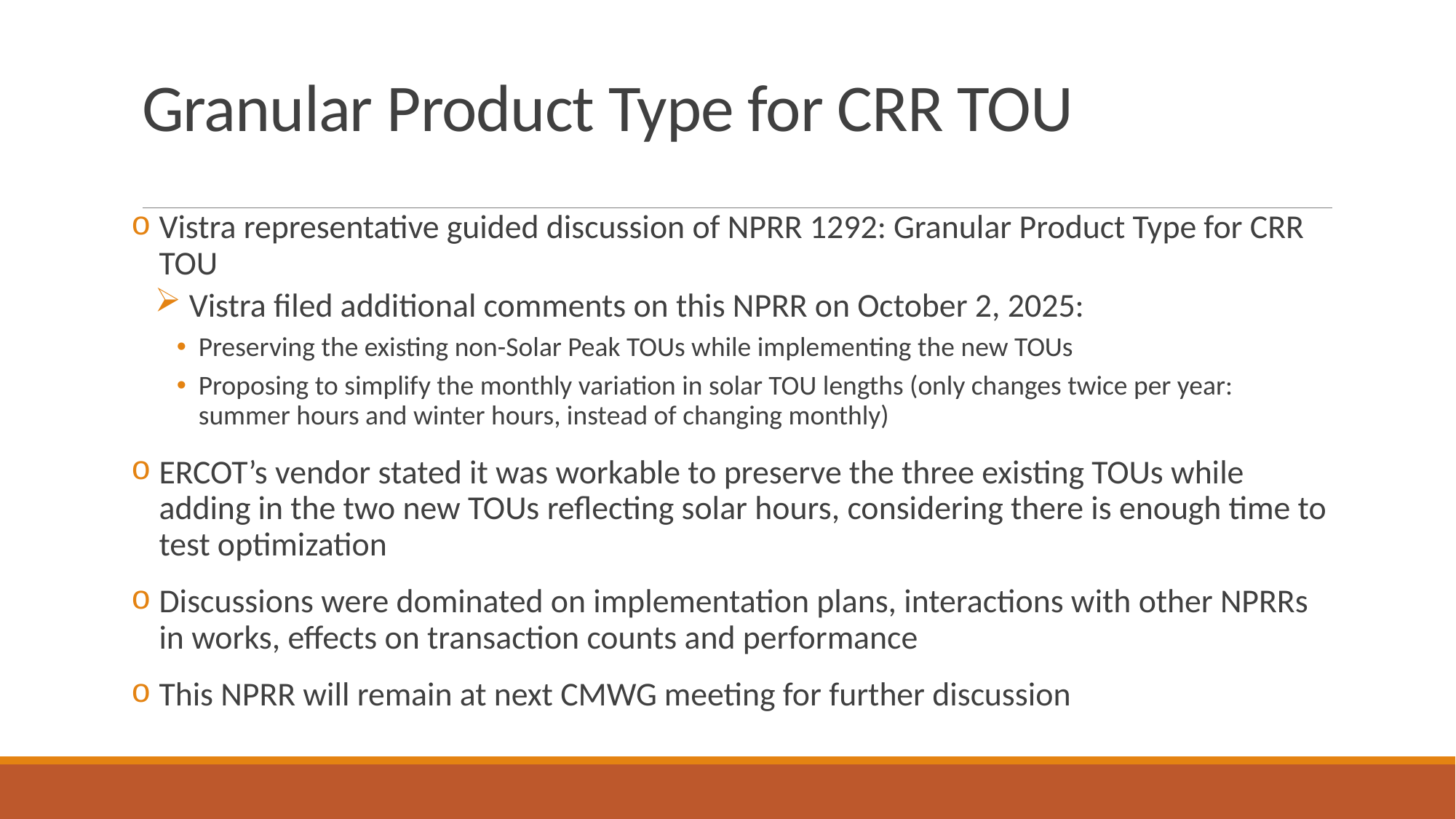

# Granular Product Type for CRR TOU
Vistra representative guided discussion of NPRR 1292: Granular Product Type for CRR TOU
 Vistra filed additional comments on this NPRR on October 2, 2025:
Preserving the existing non-Solar Peak TOUs while implementing the new TOUs
Proposing to simplify the monthly variation in solar TOU lengths (only changes twice per year: summer hours and winter hours, instead of changing monthly)
ERCOT’s vendor stated it was workable to preserve the three existing TOUs while adding in the two new TOUs reflecting solar hours, considering there is enough time to test optimization
Discussions were dominated on implementation plans, interactions with other NPRRs in works, effects on transaction counts and performance
This NPRR will remain at next CMWG meeting for further discussion